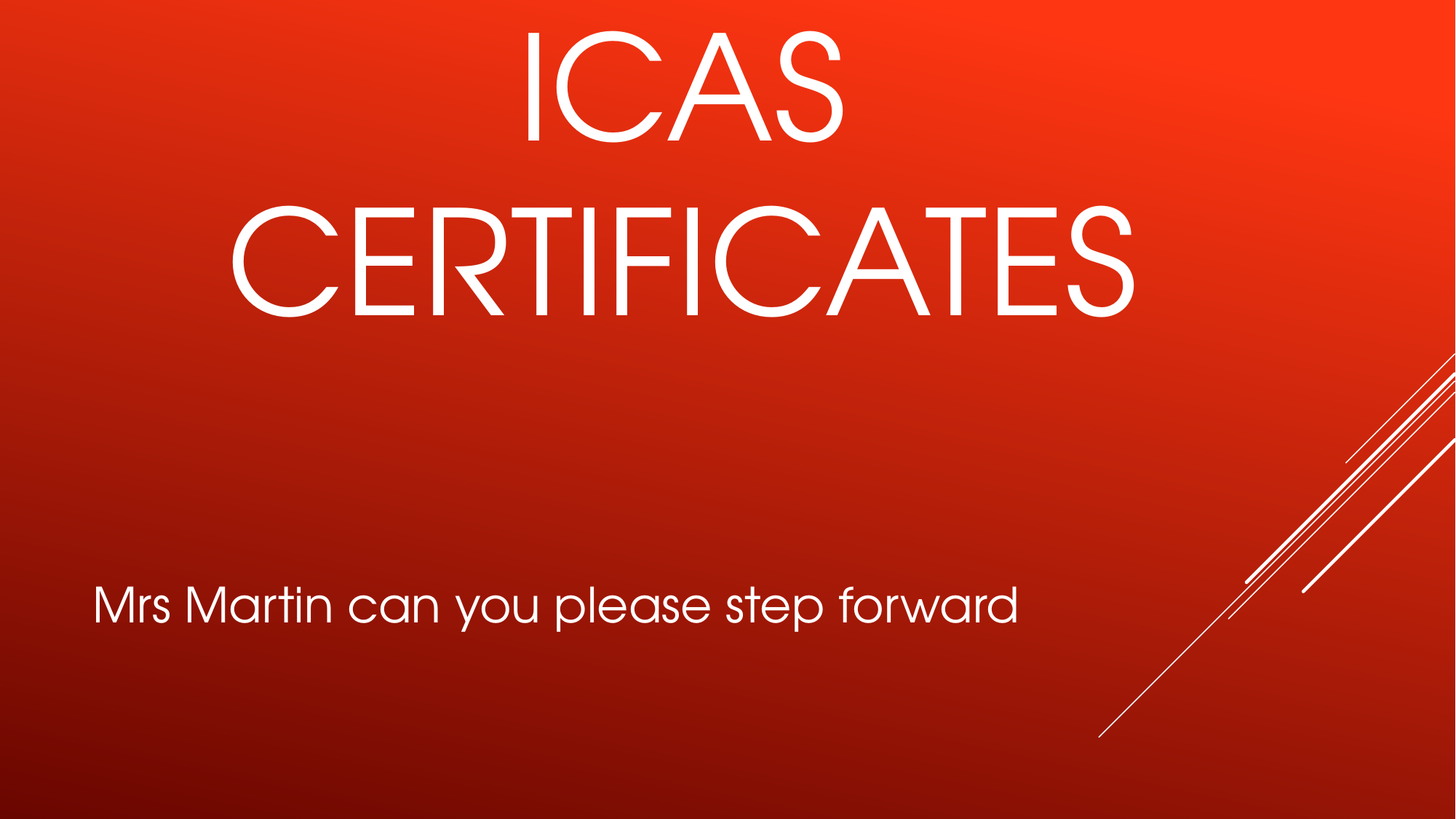

# ICAS CERTIFICATES
Mrs Martin can you please step forward